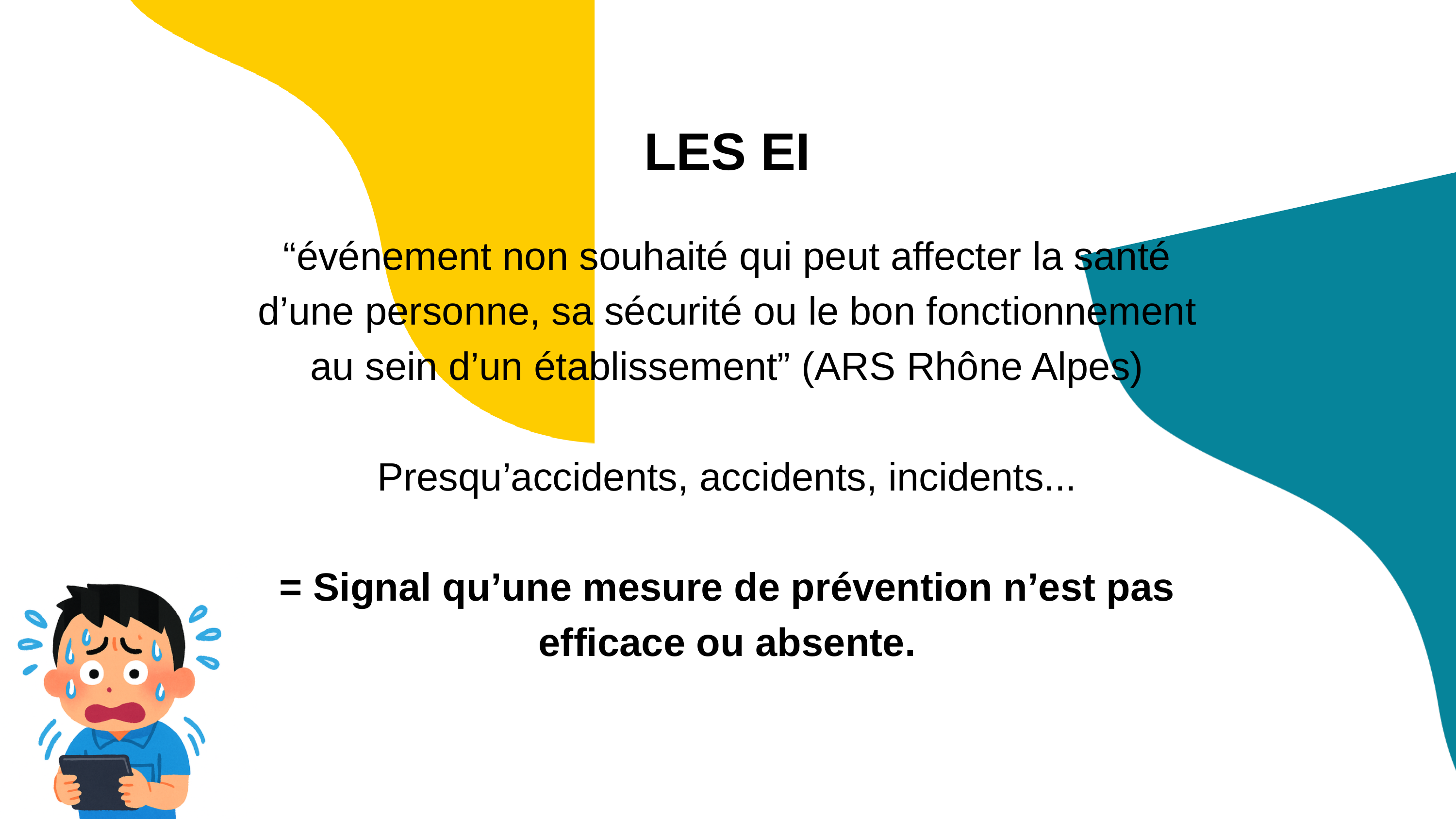

LES EI
“événement non souhaité qui peut affecter la santé d’une personne, sa sécurité ou le bon fonctionnement au sein d’un établissement” (ARS Rhône Alpes)

Presqu’accidents, accidents, incidents...

= Signal qu’une mesure de prévention n’est pas efficace ou absente.